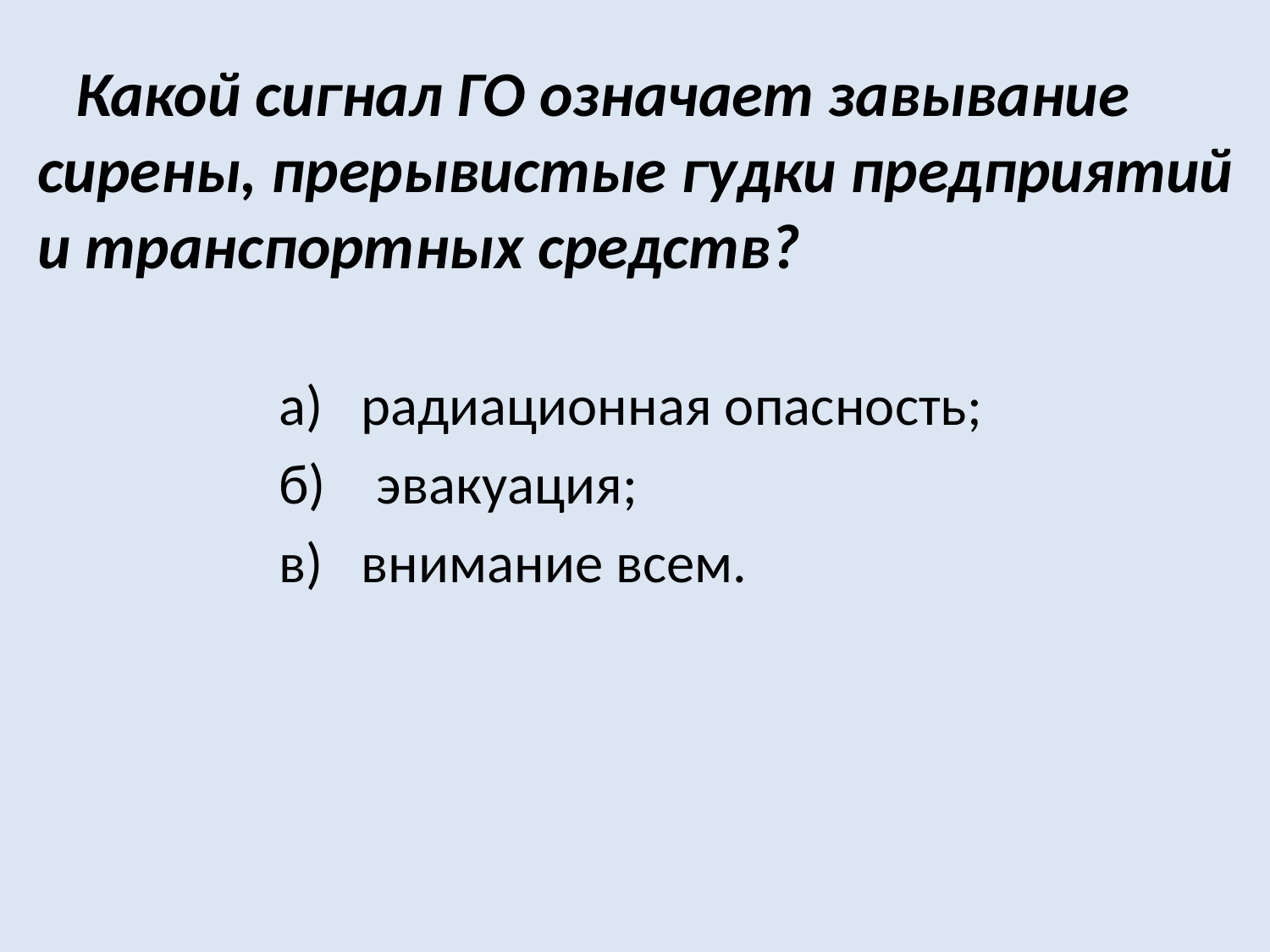

#
   Какой сигнал ГО означает завывание сирены, прерывистые гудки предприятий и транспортных средств?
                   а)   радиационная опасность;
                   б)    эвакуация;
                   в)   внимание всем.